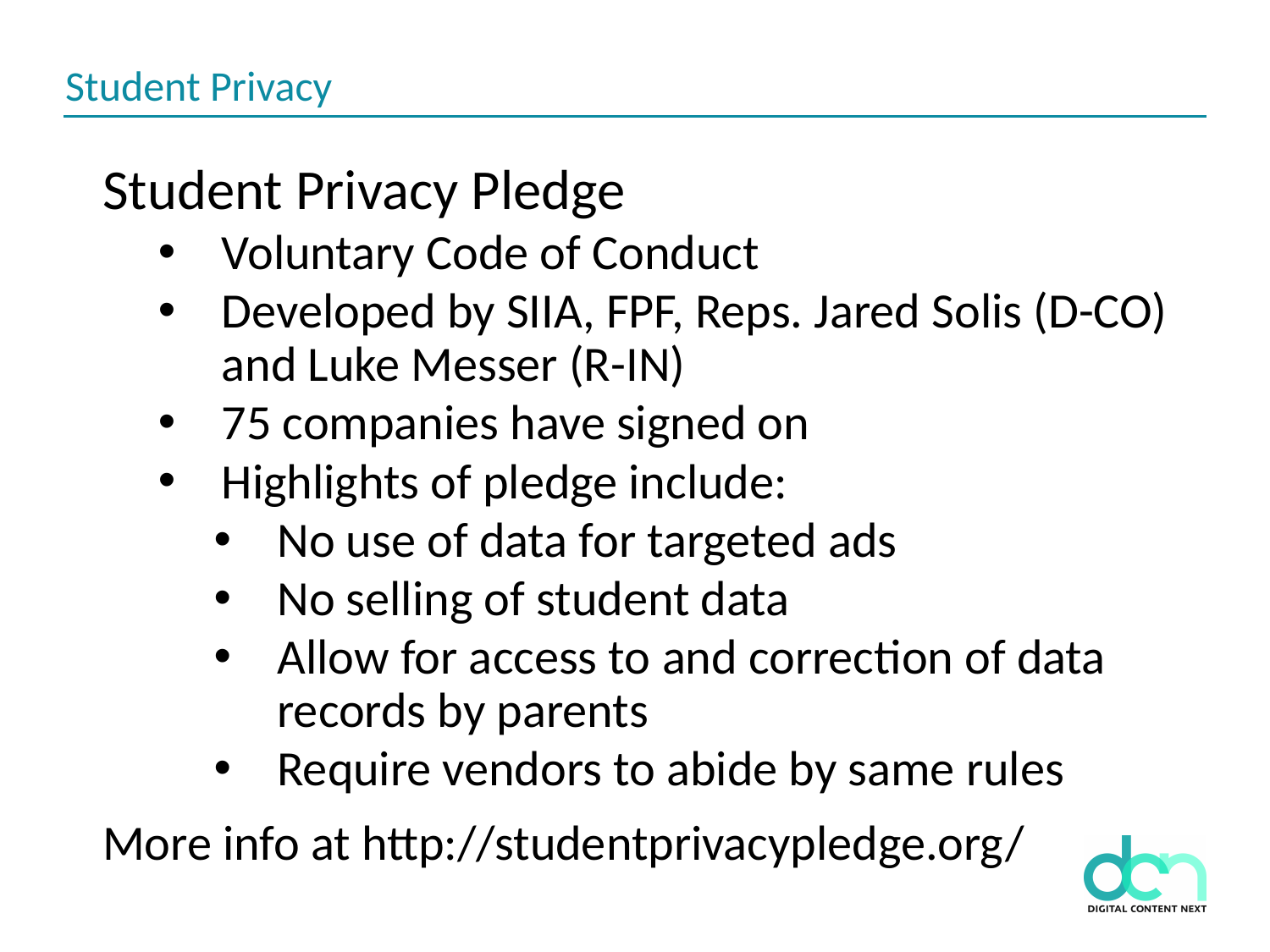

Student Privacy
Student Privacy Pledge
Voluntary Code of Conduct
Developed by SIIA, FPF, Reps. Jared Solis (D-CO) and Luke Messer (R-IN)
75 companies have signed on
Highlights of pledge include:
No use of data for targeted ads
No selling of student data
Allow for access to and correction of data records by parents
Require vendors to abide by same rules
More info at http://studentprivacypledge.org/